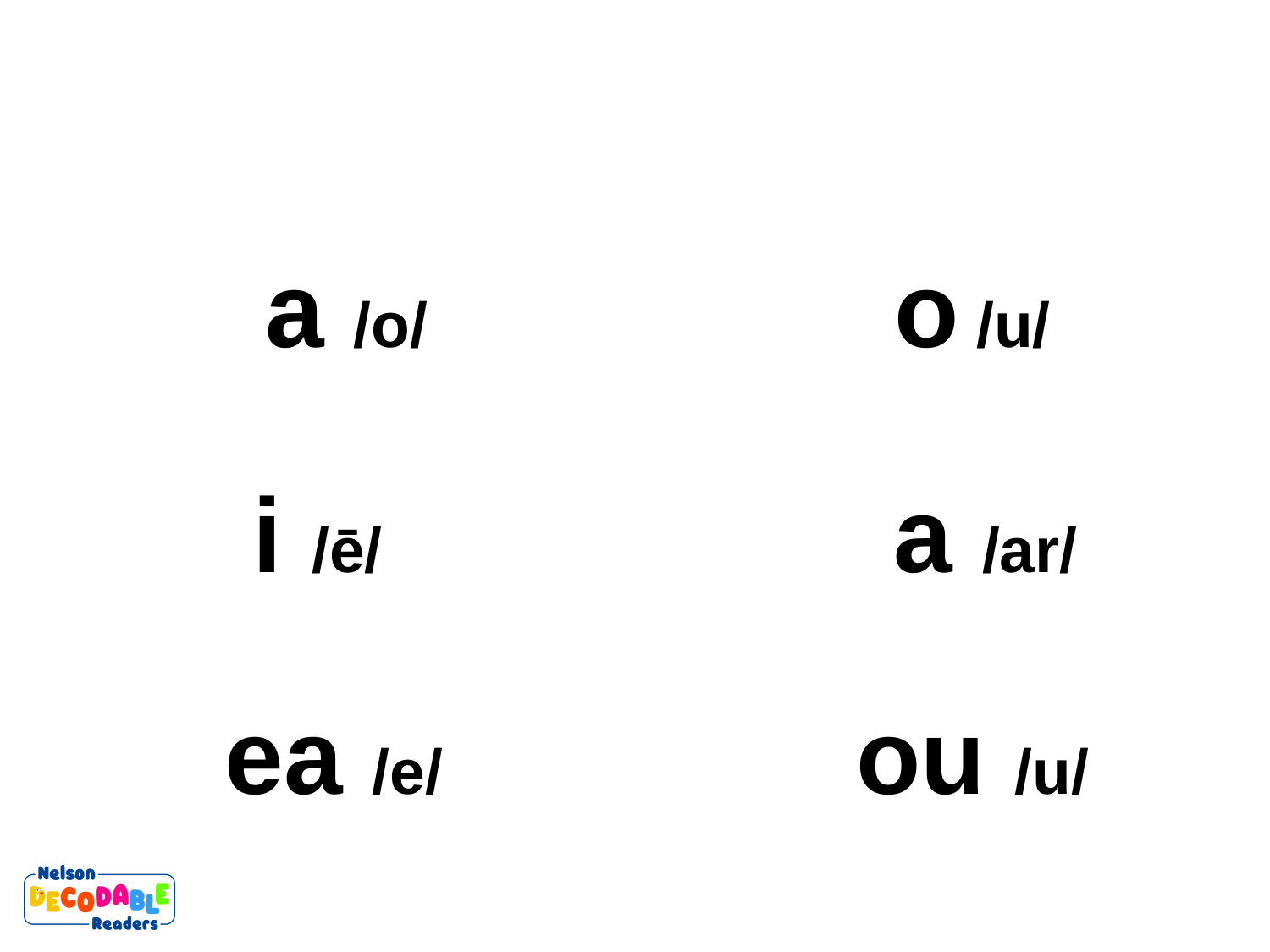

a /o/
o /u/
i /ē/

a /ar/

ou /u/
ea /e/